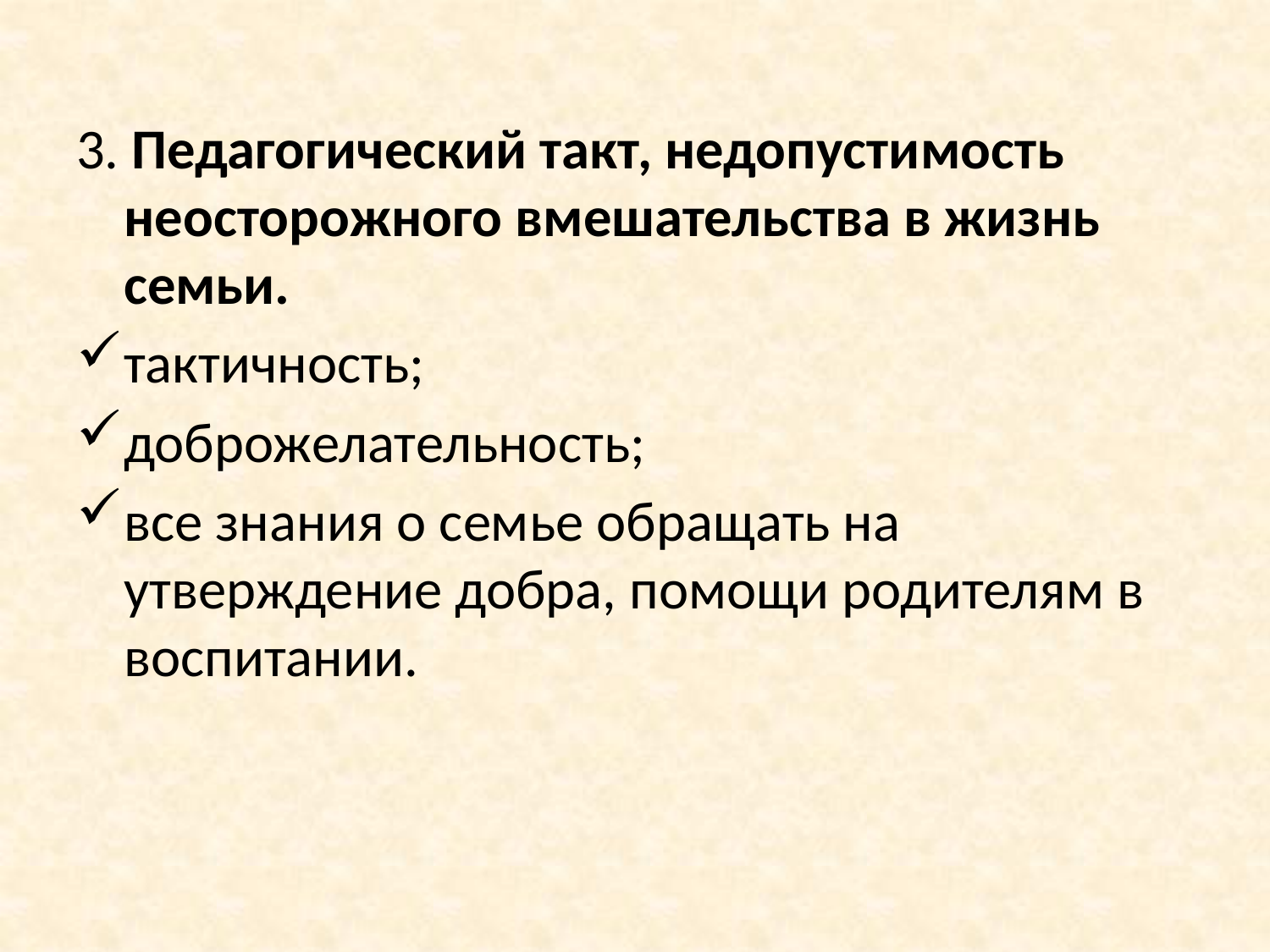

3. Педагогический такт, недопустимость неосторожного вмешательства в жизнь семьи.
тактичность;
доброжелательность;
все знания о семье обращать на утверждение добра, помощи родителям в воспитании.